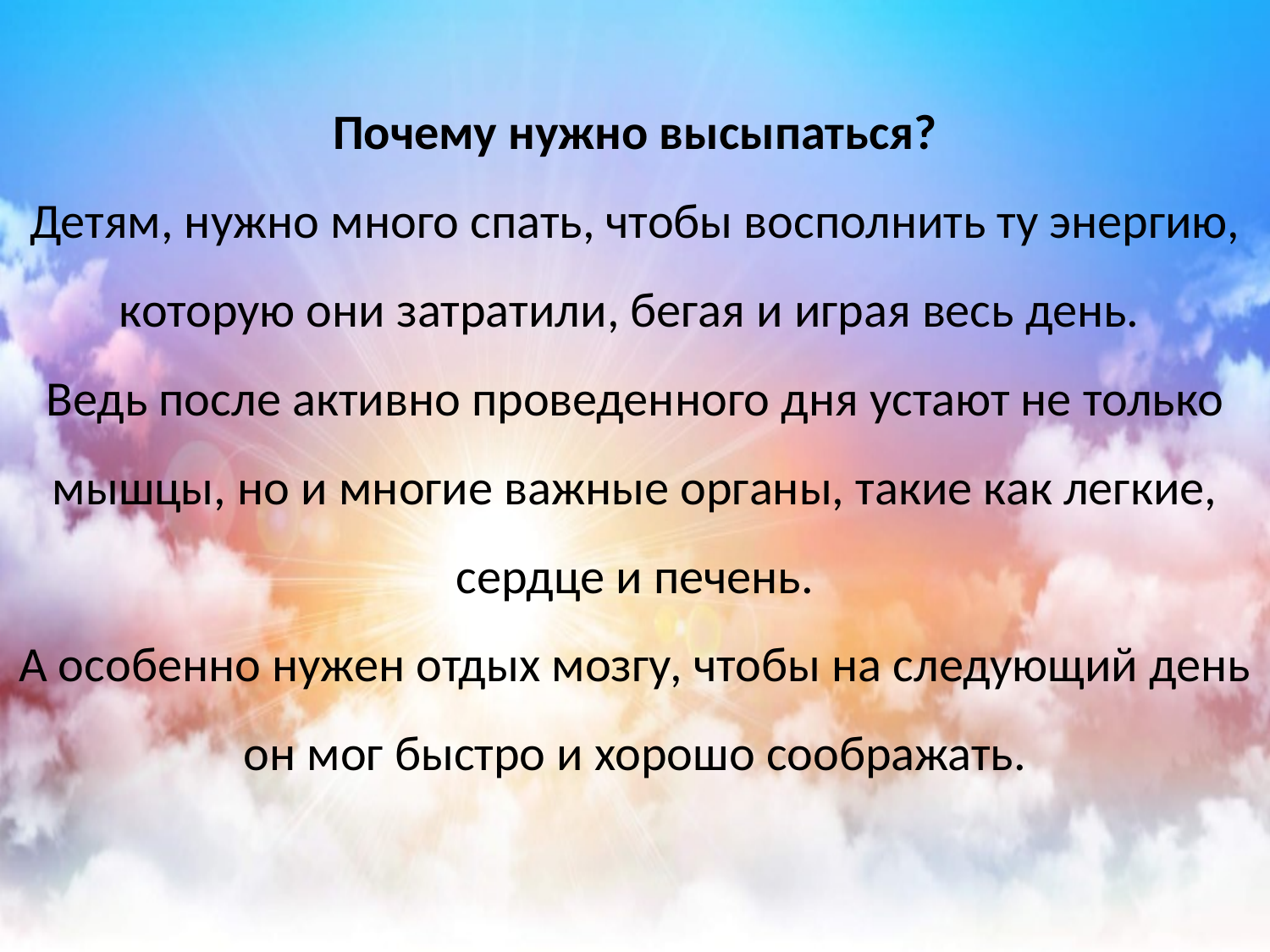

# Почему нужно высыпаться? Детям, нужно много спать, чтобы восполнить ту энергию, которую они затратили, бегая и играя весь день. Ведь после активно проведенного дня устают не только мышцы, но и многие важные органы, такие как легкие, сердце и печень. А особенно нужен отдых мозгу, чтобы на следующий день он мог быстро и хорошо соображать.